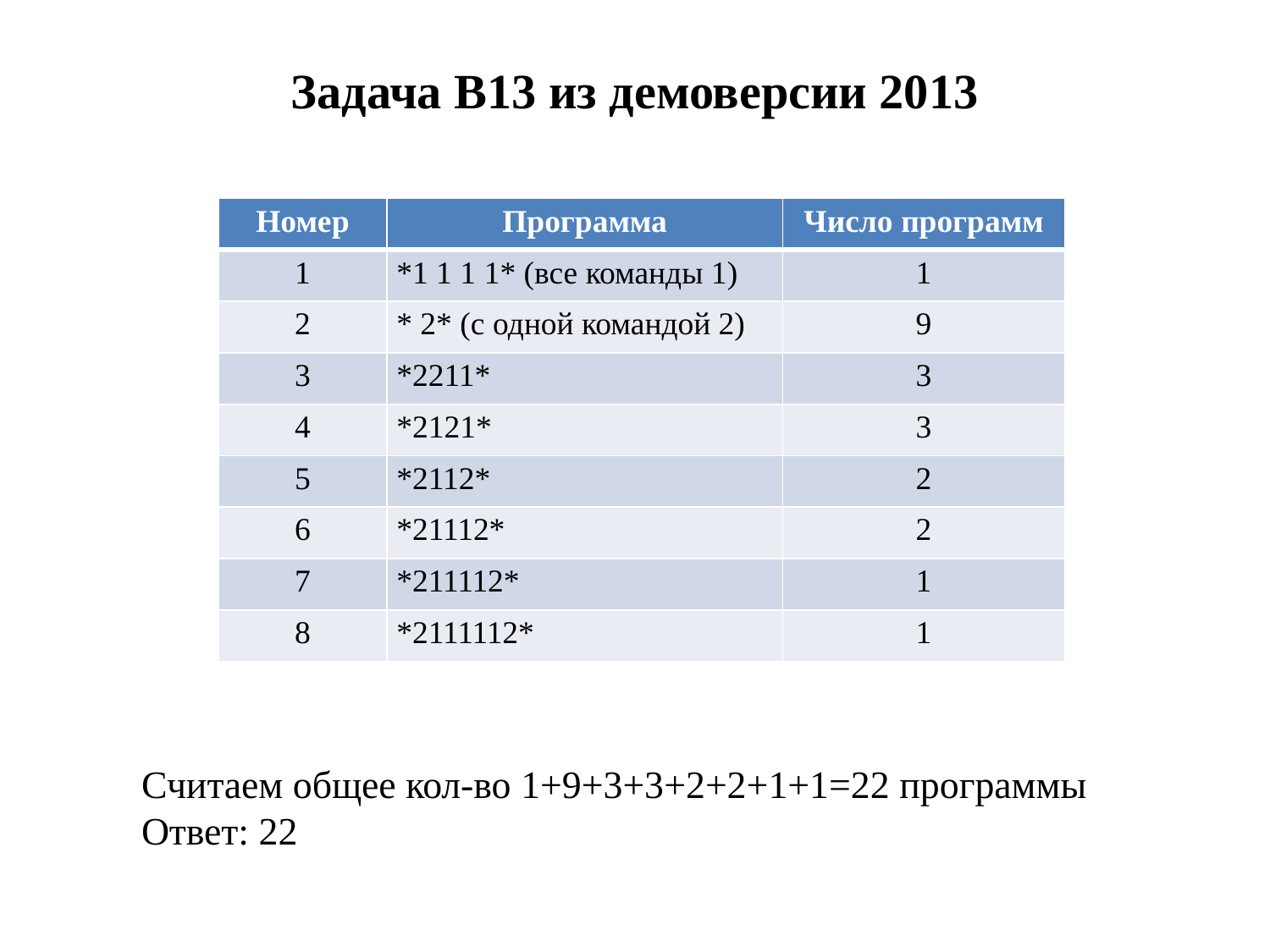

# Задача B13 из демоверсии 2013
| Номер | Программа | Число программ |
| --- | --- | --- |
| 1 | \*1 1 1 1\* (все команды 1) | 1 |
| 2 | \* 2\* (с одной командой 2) | 9 |
| 3 | \*2211\* | 3 |
| 4 | \*2121\* | 3 |
| 5 | \*2112\* | 2 |
| 6 | \*21112\* | 2 |
| 7 | \*211112\* | 1 |
| 8 | \*2111112\* | 1 |
Считаем общее кол-во 1+9+3+3+2+2+1+1=22 программы
Ответ: 22